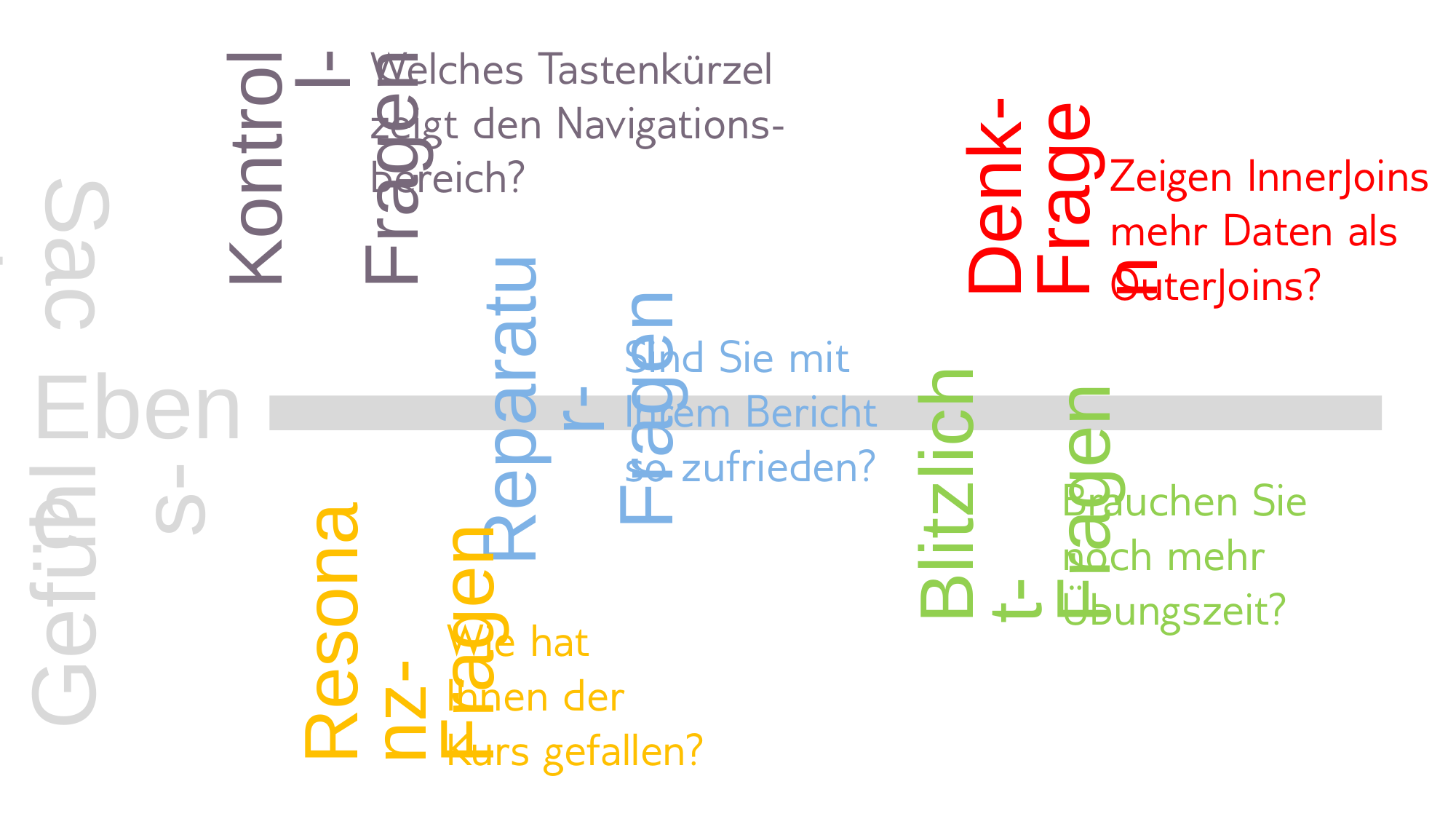

Welches Tastenkürzel zeigt den Navigations-bereich?
Kontroll-
Fragen
Denk-
Fragen
Sach-
Ebene

Gefühls-
Zeigen InnerJoins mehr Daten als OuterJoins?
Sind Sie mit Ihrem Bericht so zufrieden?
Reparatur-
Fragen
Blitzlicht-
Fragen
Brauchen Sie noch mehr Übungszeit?
Resonanz-
Fragen
Wie hat Ihnen der Kurs gefallen?